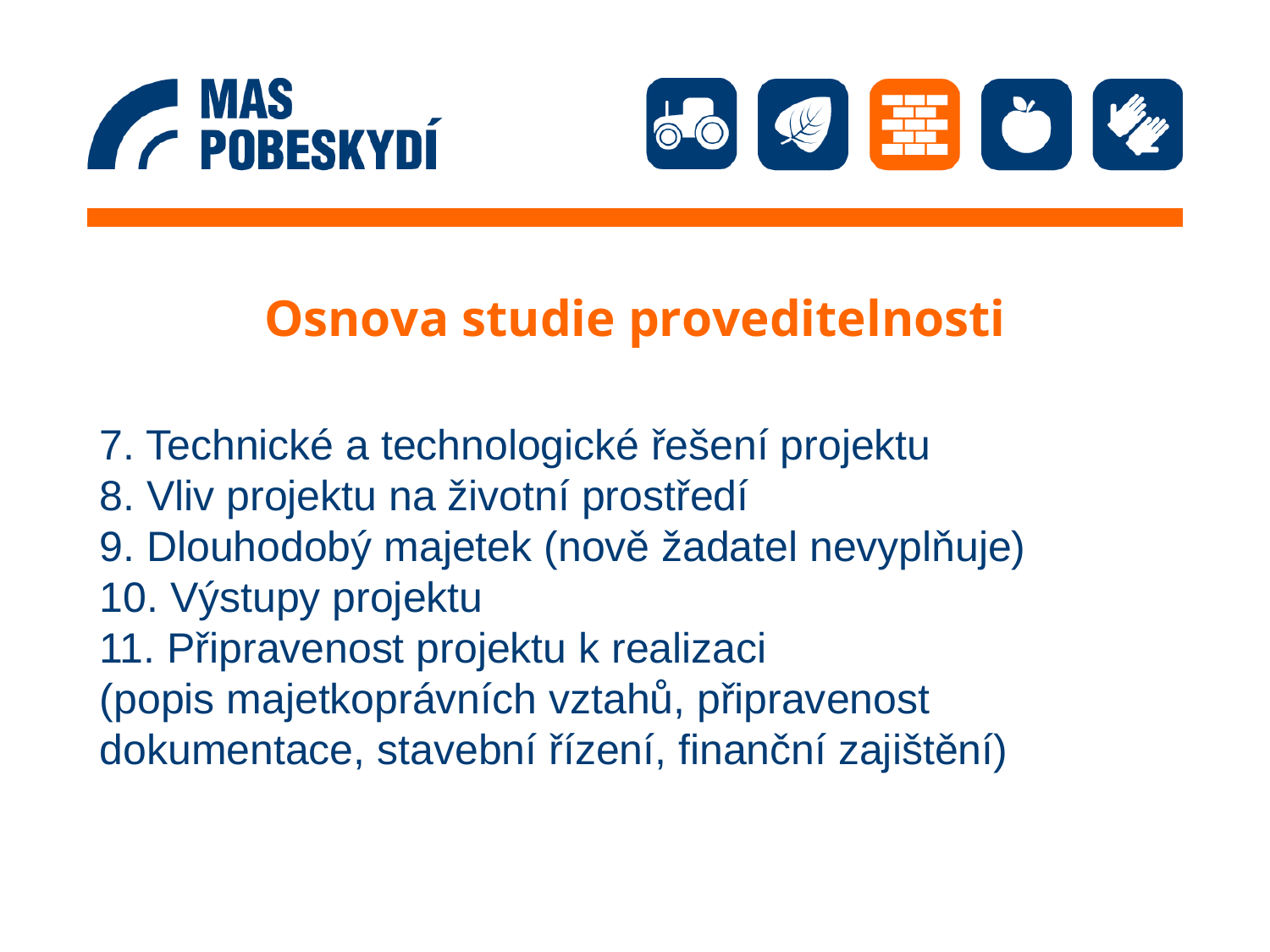

# Osnova studie proveditelnosti
7. Technické a technologické řešení projektu
8. Vliv projektu na životní prostředí
9. Dlouhodobý majetek (nově žadatel nevyplňuje)
10. Výstupy projektu
11. Připravenost projektu k realizaci
(popis majetkoprávních vztahů, připravenost dokumentace, stavební řízení, finanční zajištění)